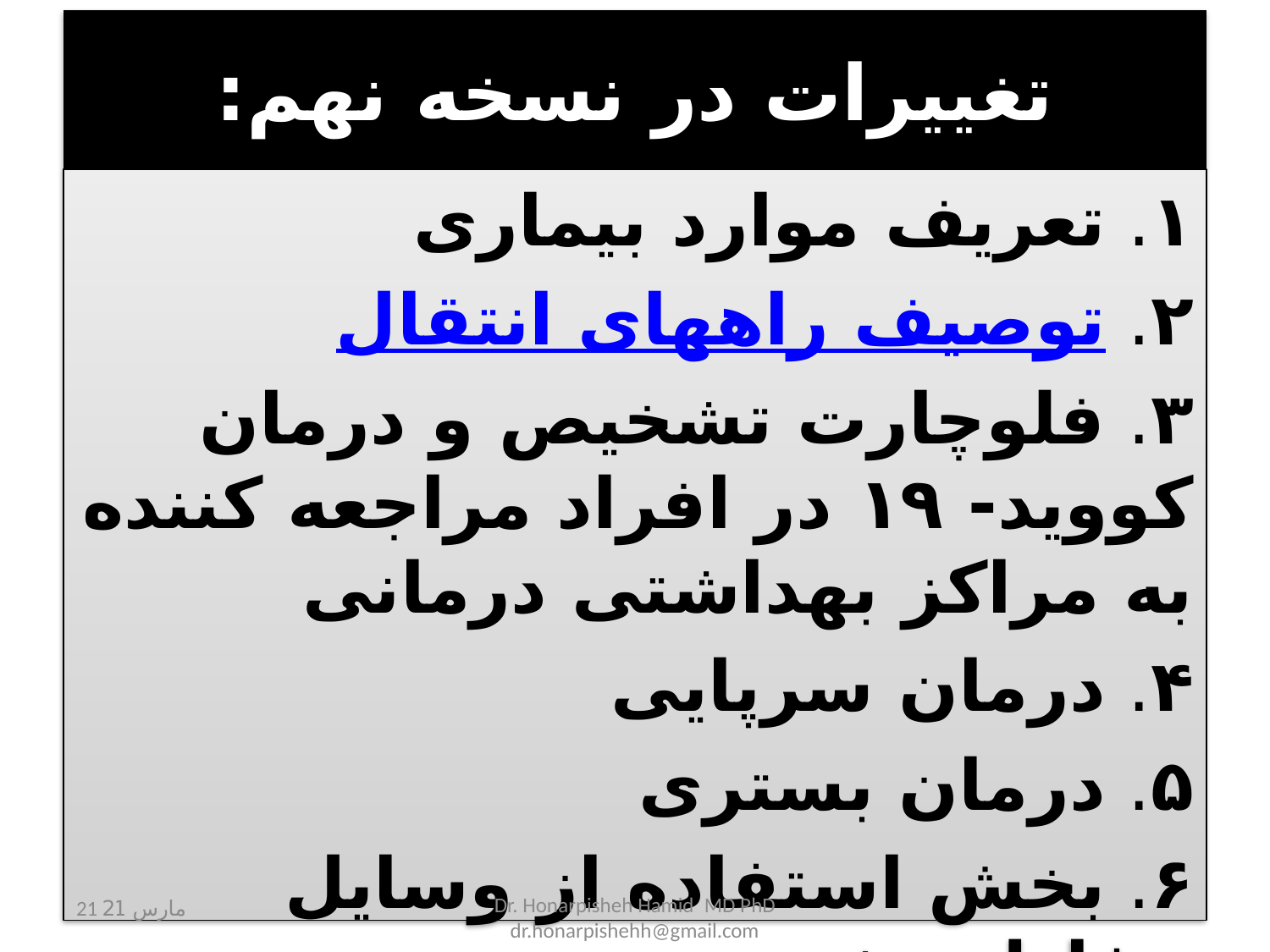

# تغییرات در نسخه نهم:
۱. تعریف موارد بیماری
۲. توصیف راههای انتقال
۳. فلوچارت تشخیص و درمان کووید- ۱۹ در افراد مراجعه کننده به مراکز بهداشتی درمانی
۴. درمان سرپایی
۵. درمان بستری
۶. بخش استفاده از وسایل حفاظت شخصی
21 مارس 21
Dr. Honarpisheh Hamid  MD PhD dr.honarpishehh@gmail.com
3